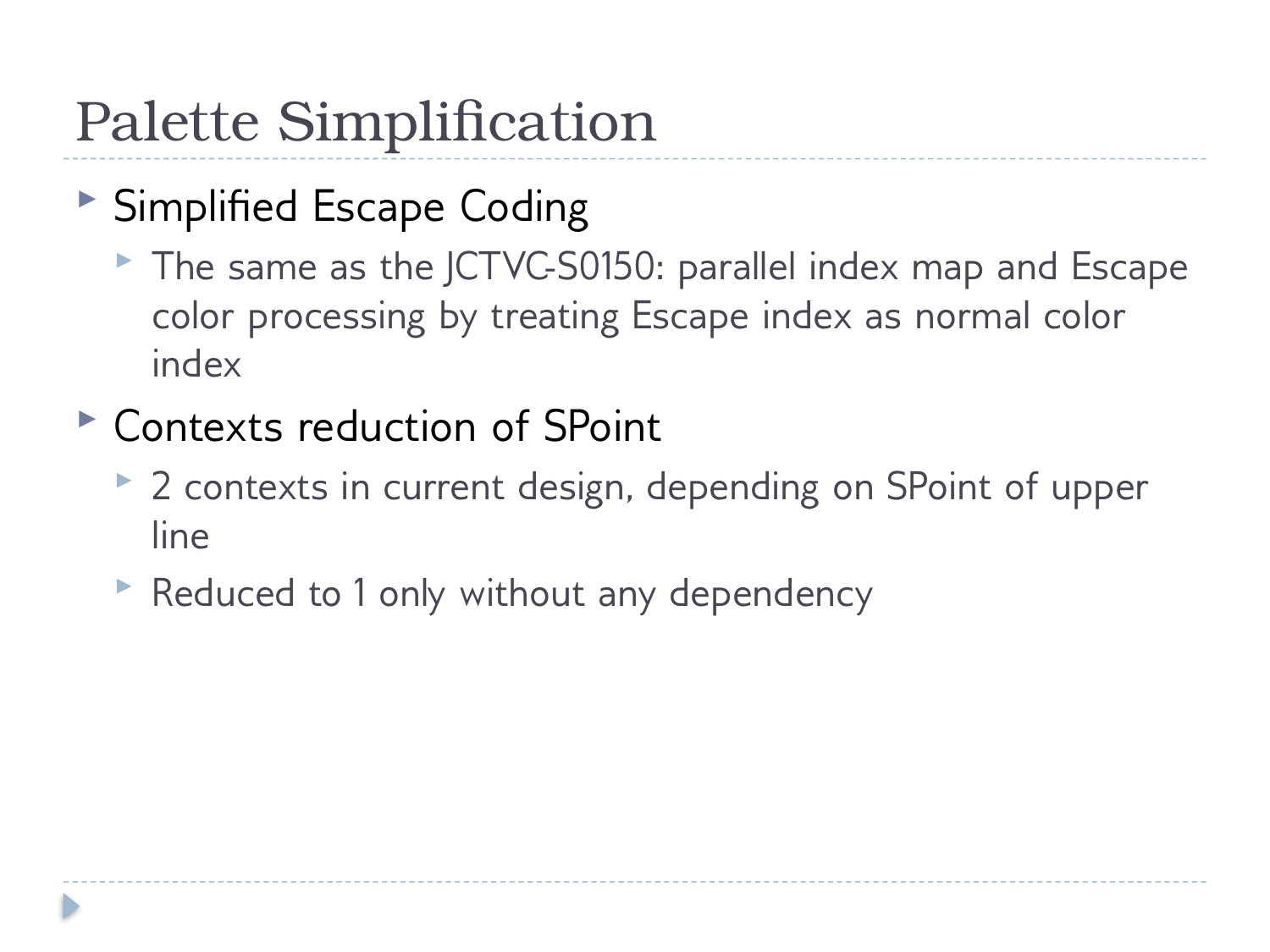

# Palette Simplification
Simplified Escape Coding
The same as the JCTVC-S0150: parallel index map and Escape color processing by treating Escape index as normal color index
Contexts reduction of SPoint
2 contexts in current design, depending on SPoint of upper line
Reduced to 1 only without any dependency